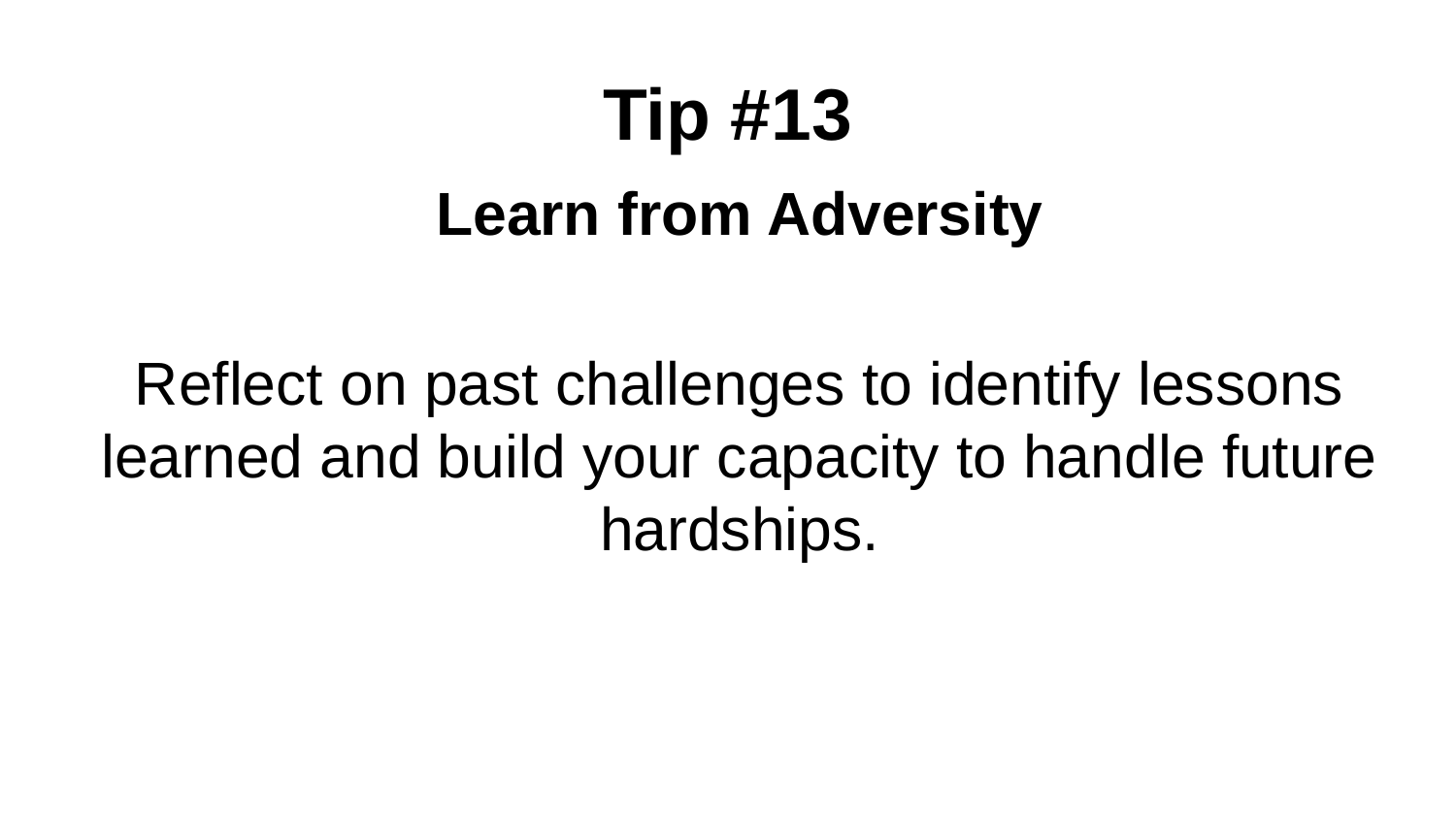

# Tip #13

Learn from Adversity

Reflect on past challenges to identify lessons learned and build your capacity to handle future hardships.